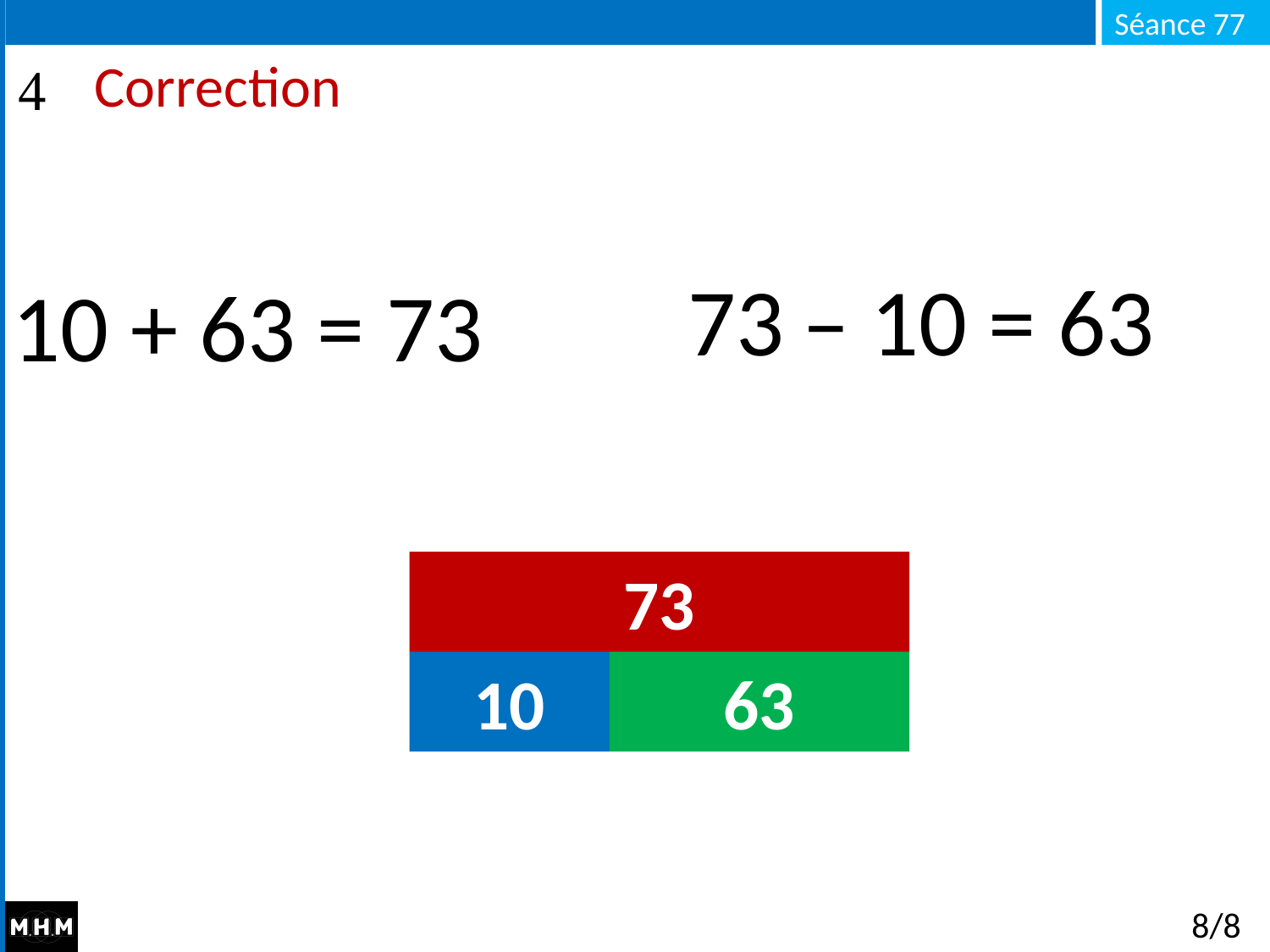

# Correction
73  ­̶  10 = 63
10 + 63 = 73
73
10
63
8/8